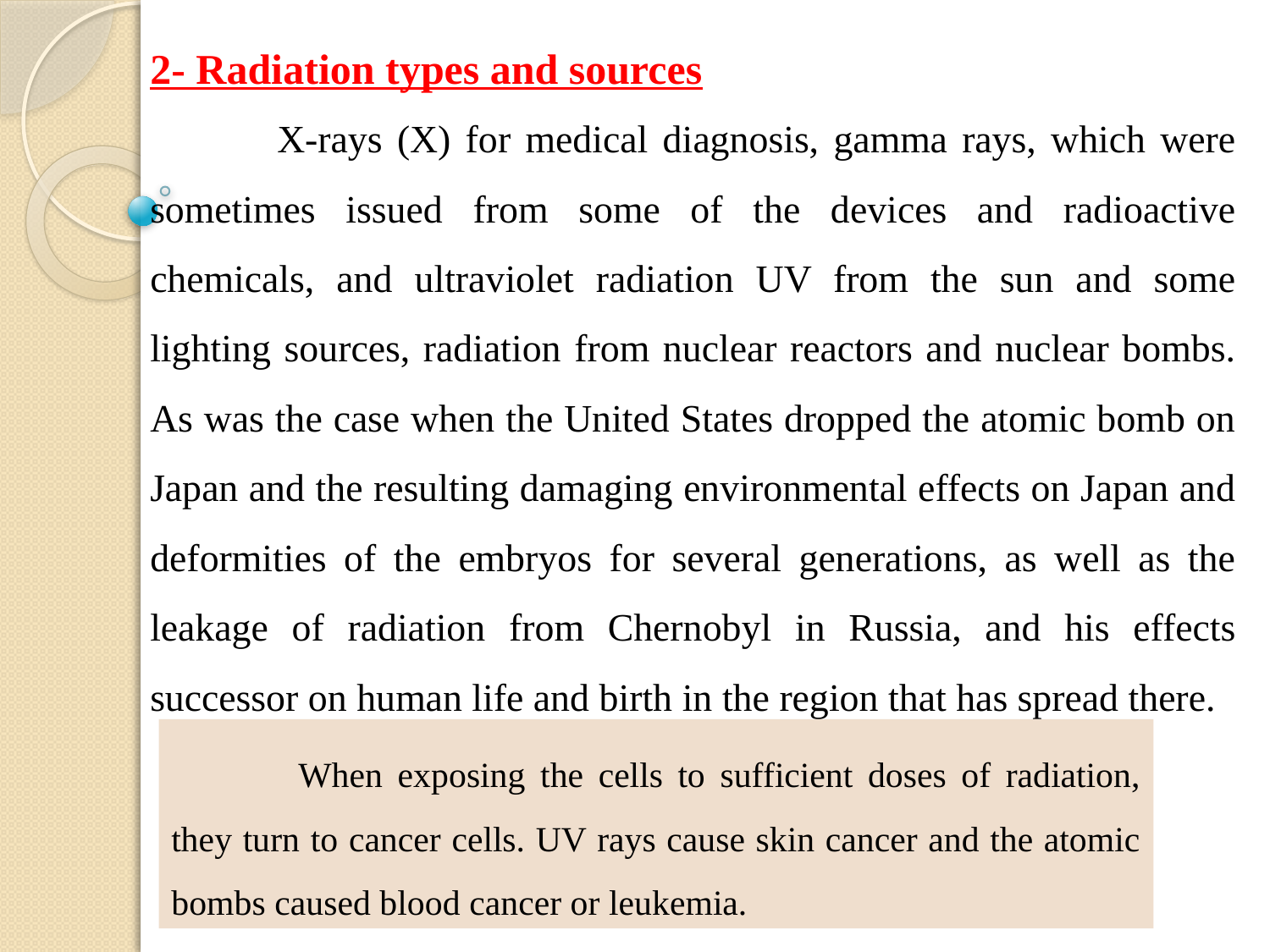

2- Radiation types and sources
	X-rays (X) for medical diagnosis, gamma rays, which were sometimes issued from some of the devices and radioactive chemicals, and ultraviolet radiation UV from the sun and some lighting sources, radiation from nuclear reactors and nuclear bombs. As was the case when the United States dropped the atomic bomb on Japan and the resulting damaging environmental effects on Japan and deformities of the embryos for several generations, as well as the leakage of radiation from Chernobyl in Russia, and his effects successor on human life and birth in the region that has spread there.
	When exposing the cells to sufficient doses of radiation, they turn to cancer cells. UV rays cause skin cancer and the atomic bombs caused blood cancer or leukemia.